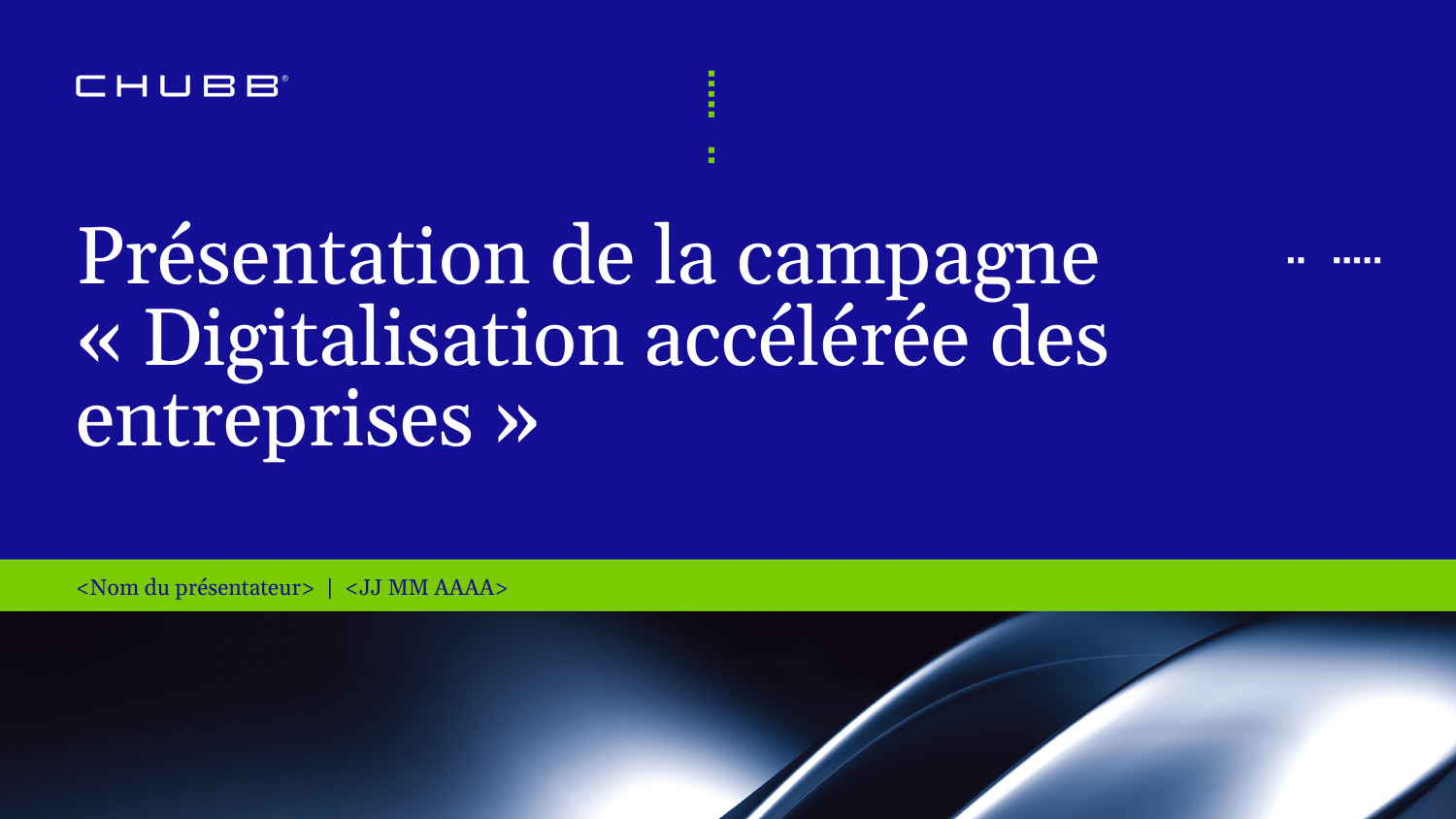

Présentation de la campagne
« Digitalisation accélérée des entreprises »
<Nom du présentateur>  |  <JJ MM AAAA>